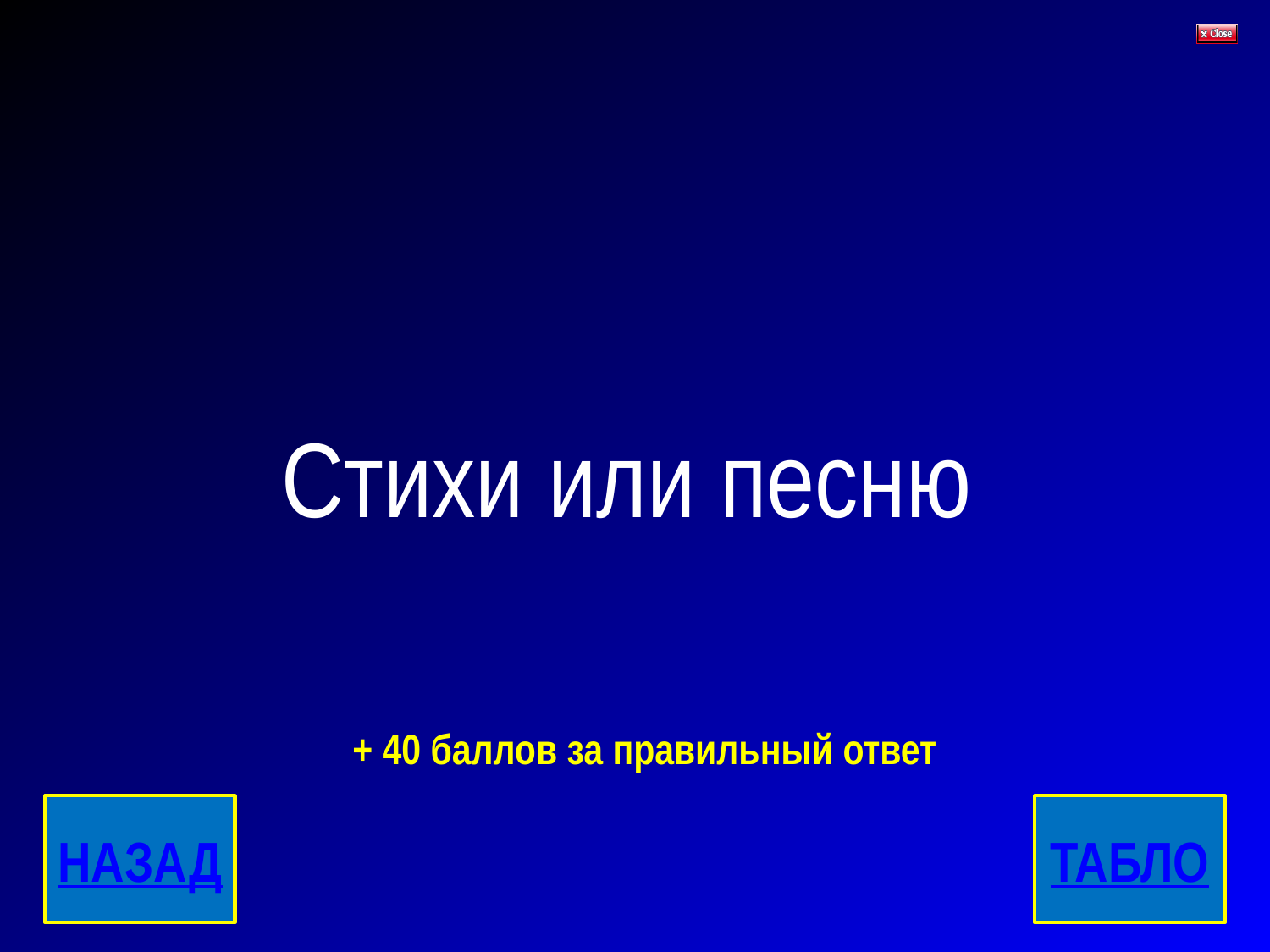

# Стихи или песню
+ 40 баллов за правильный ответ
НАЗАД
ТАБЛО